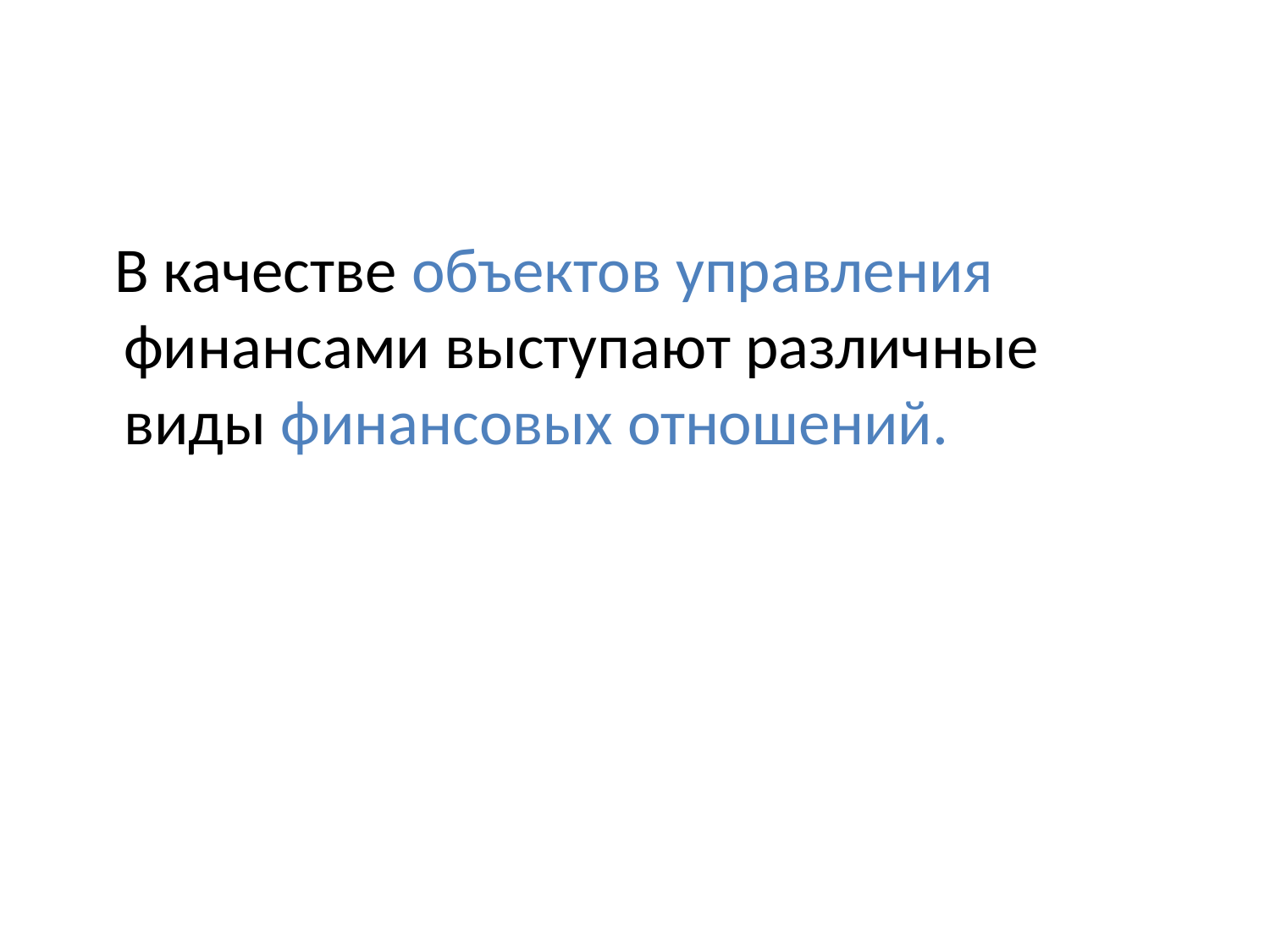

#
   В качестве объектов управления финансами выступают различные виды финансовых отношений.